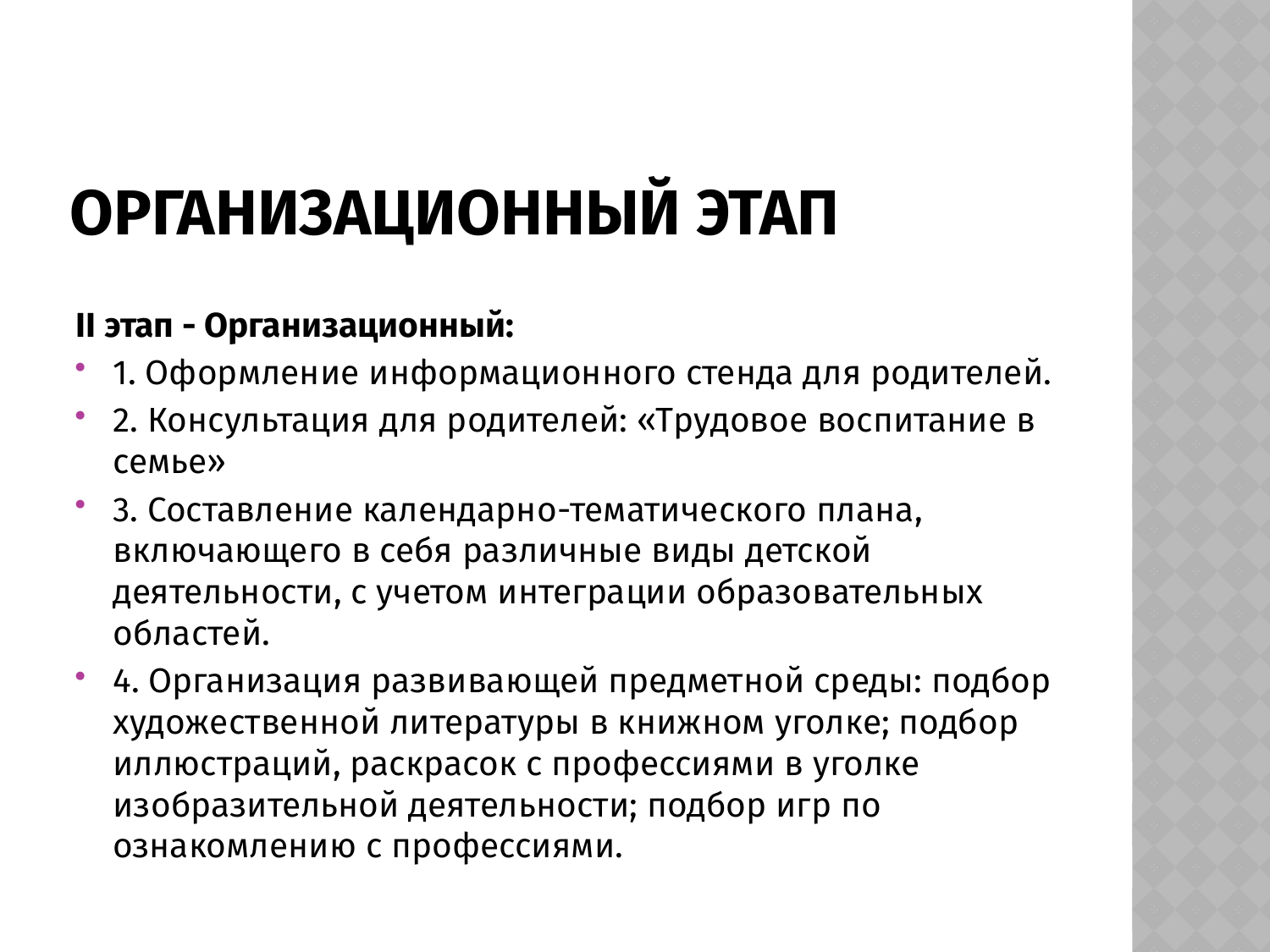

# Организационный этап
II этап - Организационный:
1. Оформление информационного стенда для родителей.
2. Консультация для родителей: «Трудовое воспитание в семье»
3. Составление календарно-тематического плана, включающего в себя различные виды детской деятельности, с учетом интеграции образовательных областей.
4. Организация развивающей предметной среды: подбор художественной литературы в книжном уголке; подбор иллюстраций, раскрасок с профессиями в уголке изобразительной деятельности; подбор игр по ознакомлению с профессиями.